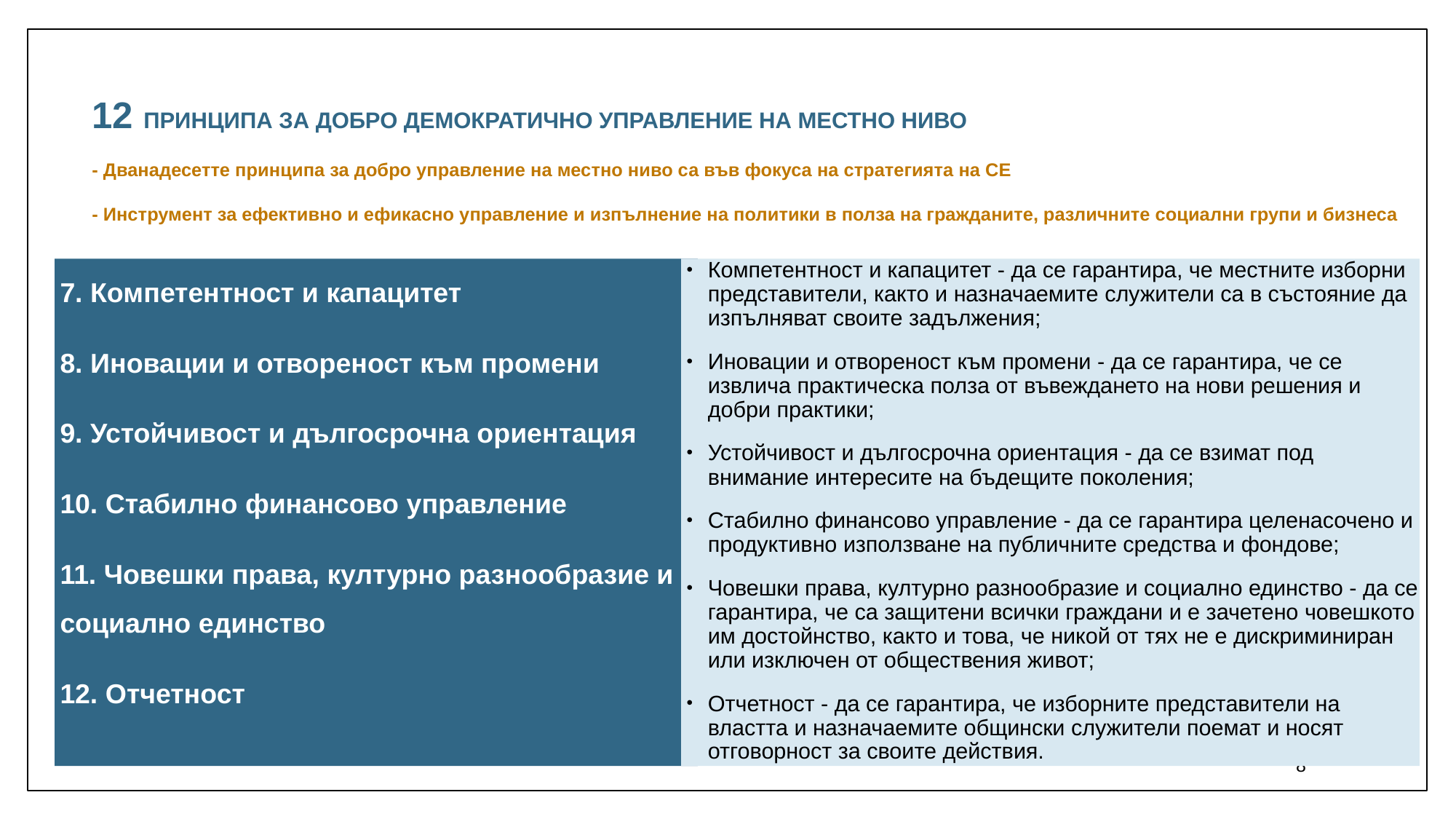

# 12 ПРИНЦИПА ЗА ДОБРО ДЕМОКРАТИЧНО УПРАВЛЕНИЕ НА МЕСТНО НИВО - Дванадесетте принципа за добро управление на местно ниво са във фокуса на стратегията на СЕ - Инструмент за ефективно и ефикасно управление и изпълнение на политики в полза на гражданите, различните социални групи и бизнеса
7. Компетентност и капацитет
8. Иновации и отвореност към промени
9. Устойчивост и дългосрочна ориентация
10. Стабилно финансово управление
11. Човешки права, културно разнообразие и социално единство
12. Отчетност
Компетентност и капацитет - да се гарантира, че местните изборни представители, както и назначаемите служители са в състояние да изпълняват своите задължения;
Иновации и отвореност към промени - да се гарантира, че се извлича практическа полза от въвеждането на нови решения и добри практики;
Устойчивост и дългосрочна ориентация - да се взимат под внимание интересите на бъдещите поколения;
Стабилно финансово управление - да се гарантира целенасочено и продуктивно използване на публичните средства и фондове;
Човешки права, културно разнообразие и социално единство - да се гарантира, че са защитени всички граждани и е зачетено човешкото им достойнство, както и това, че никой от тях не е дискриминиран или изключен от обществения живот;
Отчетност - да се гарантира, че изборните представители на властта и назначаемите общински служители поемат и носят отговорност за своите действия.

8